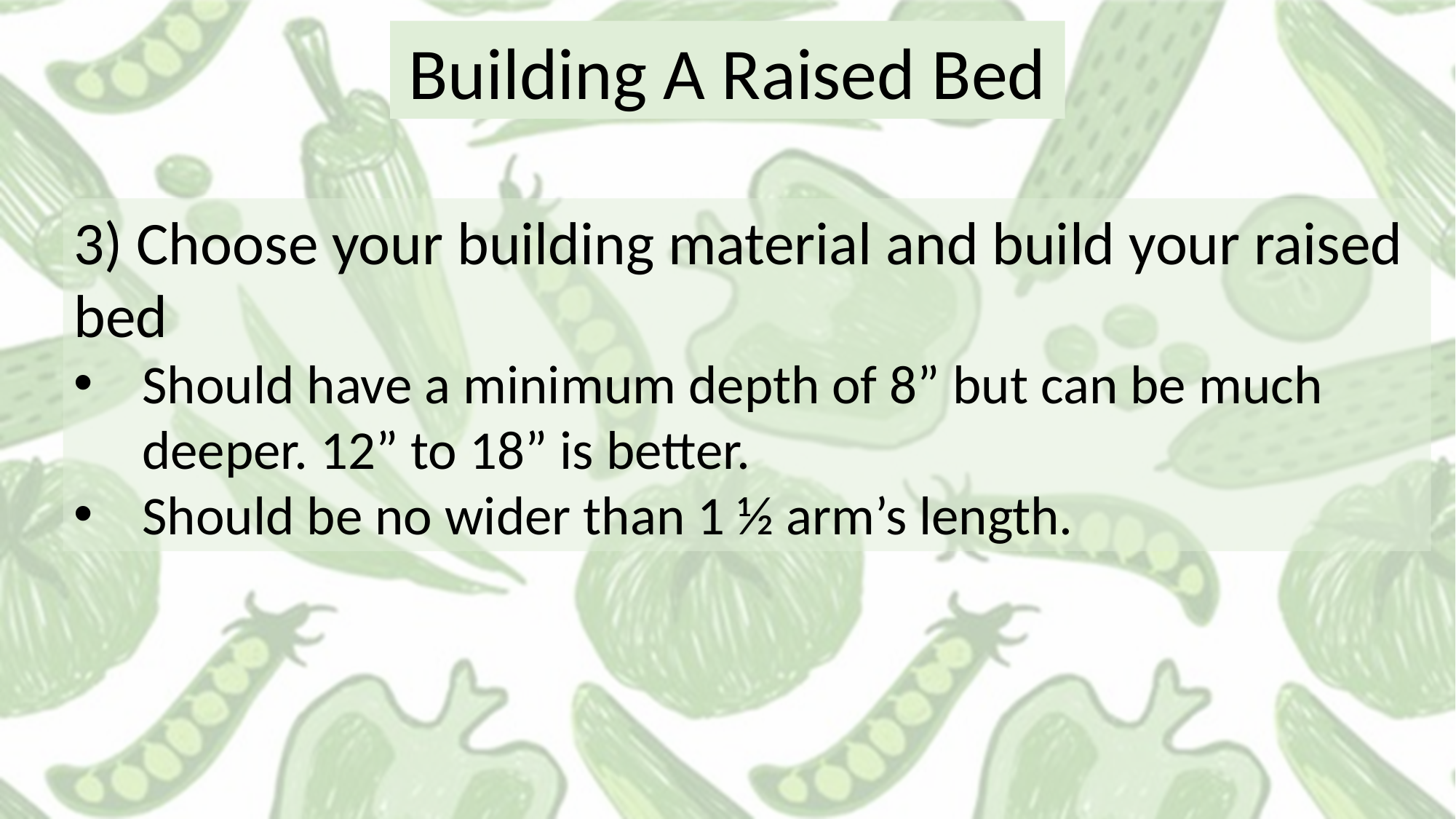

Building A Raised Bed
3) Choose your building material and build your raised bed
Should have a minimum depth of 8” but can be much deeper. 12” to 18” is better.
Should be no wider than 1 ½ arm’s length.